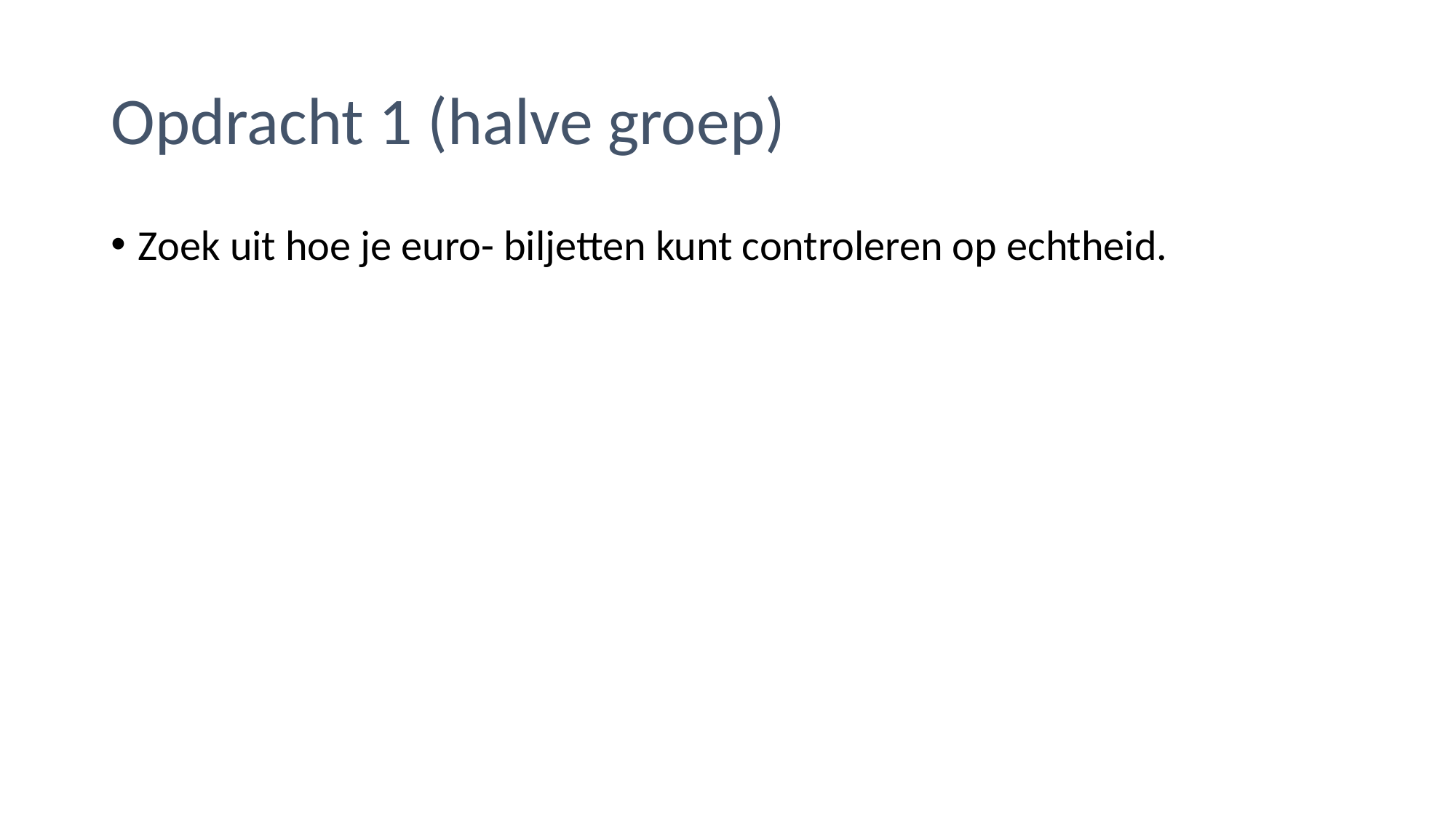

# Opdracht 1 (halve groep)
Zoek uit hoe je euro- biljetten kunt controleren op echtheid.